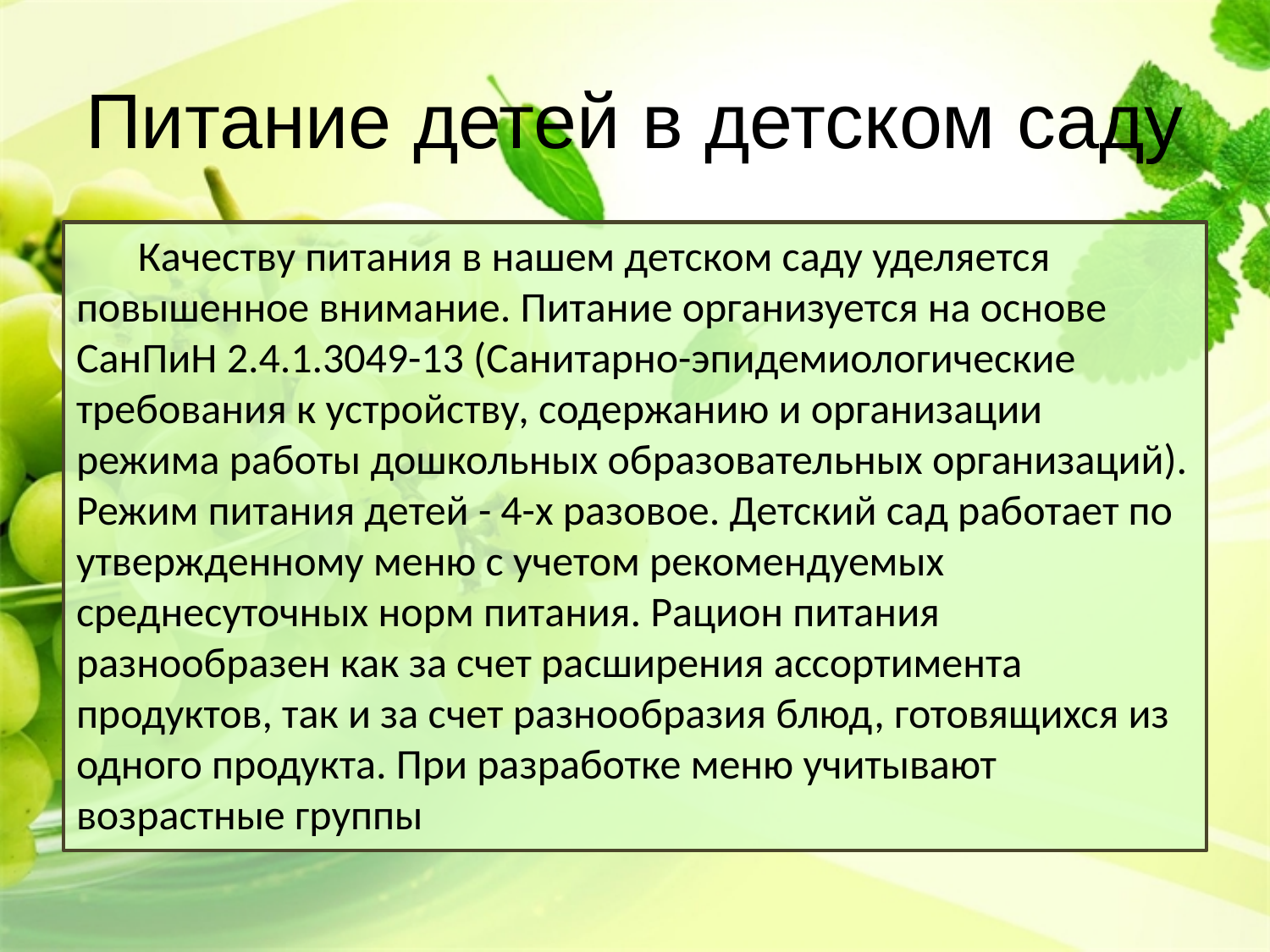

# Питание детей в детском саду
Качеству питания в нашем детском саду уделяется повышенное внимание. Питание организуется на основе СанПиН 2.4.1.3049-13 (Санитарно-эпидемиологические требования к устройству, содержанию и организации режима работы дошкольных образовательных организаций). Режим питания детей - 4-х разовое. Детский сад работает по утвержденному меню с учетом рекомендуемых среднесуточных норм питания. Рацион питания разнообразен как за счет расширения ассортимента продуктов, так и за счет разнообразия блюд, готовящихся из одного продукта. При разработке меню учитывают возрастные группы